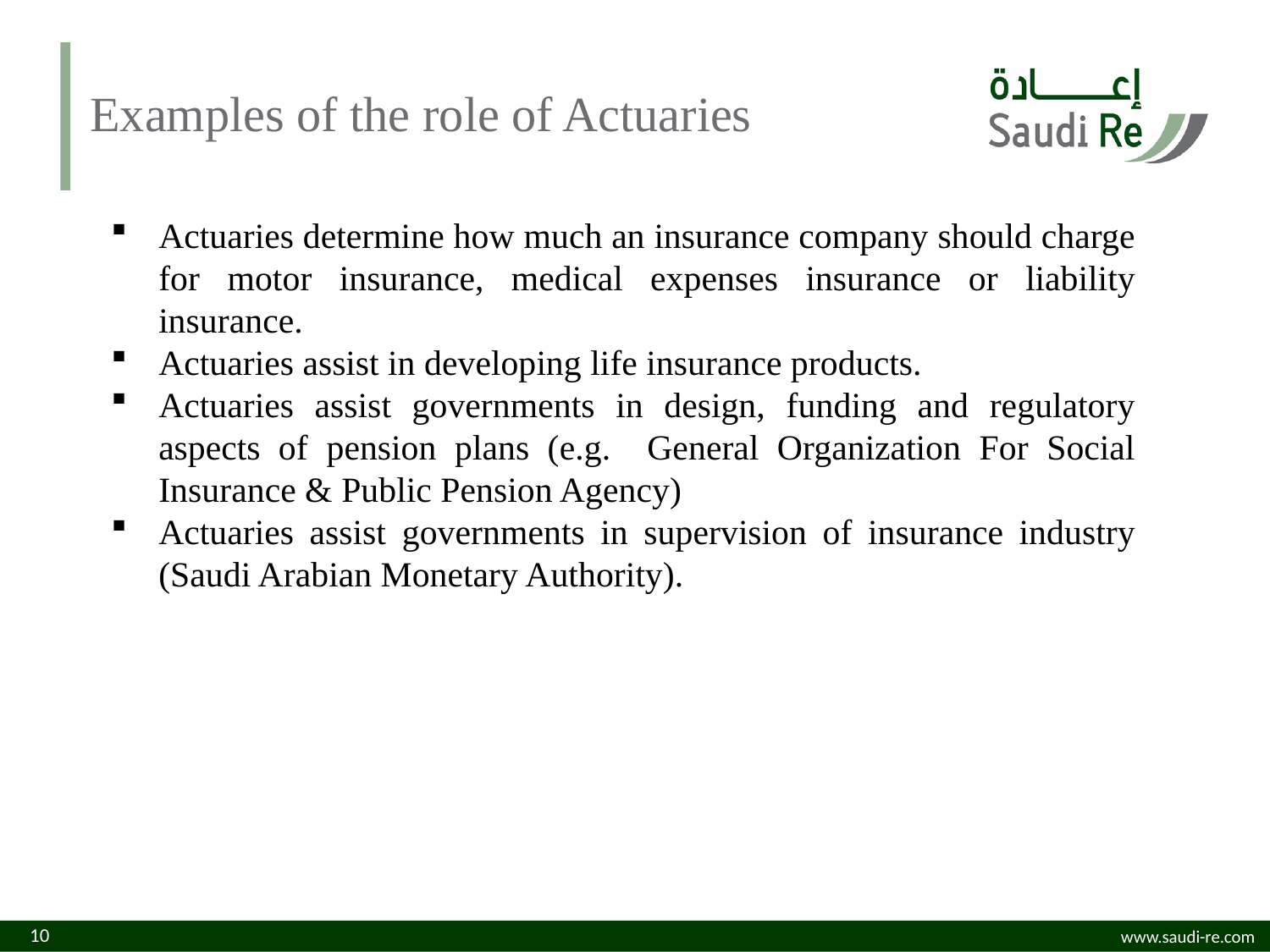

# Examples of the role of Actuaries

Actuaries determine how much an insurance company should charge for motor insurance, medical expenses insurance or liability insurance.
Actuaries assist in developing life insurance products.
Actuaries assist governments in design, funding and regulatory aspects of pension plans (e.g.  General Organization For Social Insurance & Public Pension Agency)
Actuaries assist governments in supervision of insurance industry (Saudi Arabian Monetary Authority).